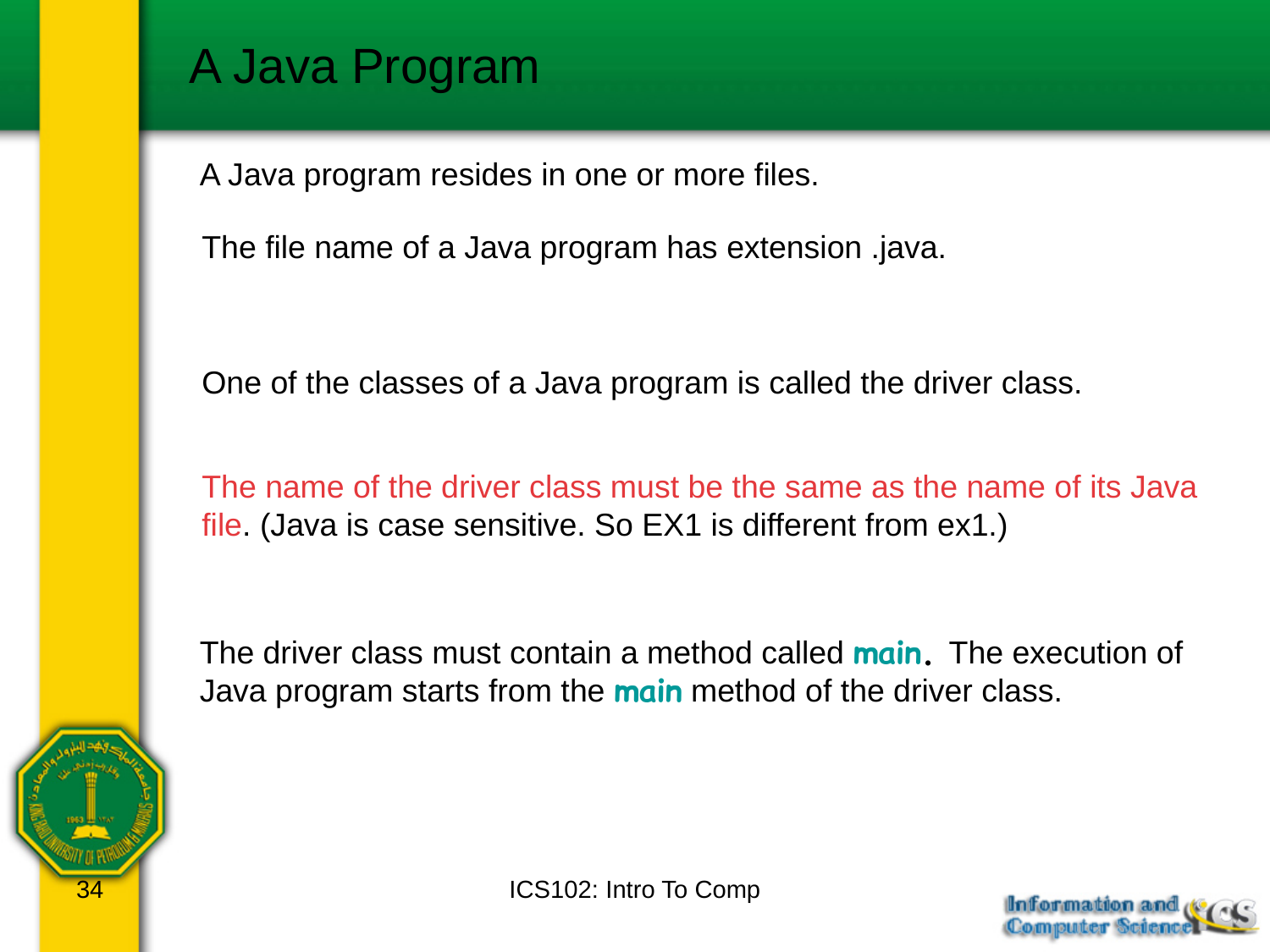

A Java Program
A Java program resides in one or more files.
The file name of a Java program has extension .java.
One of the classes of a Java program is called the driver class.
The name of the driver class must be the same as the name of its Java file. (Java is case sensitive. So EX1 is different from ex1.)
The driver class must contain a method called main. The execution of Java program starts from the main method of the driver class.
34
ICS102: Intro To Comp